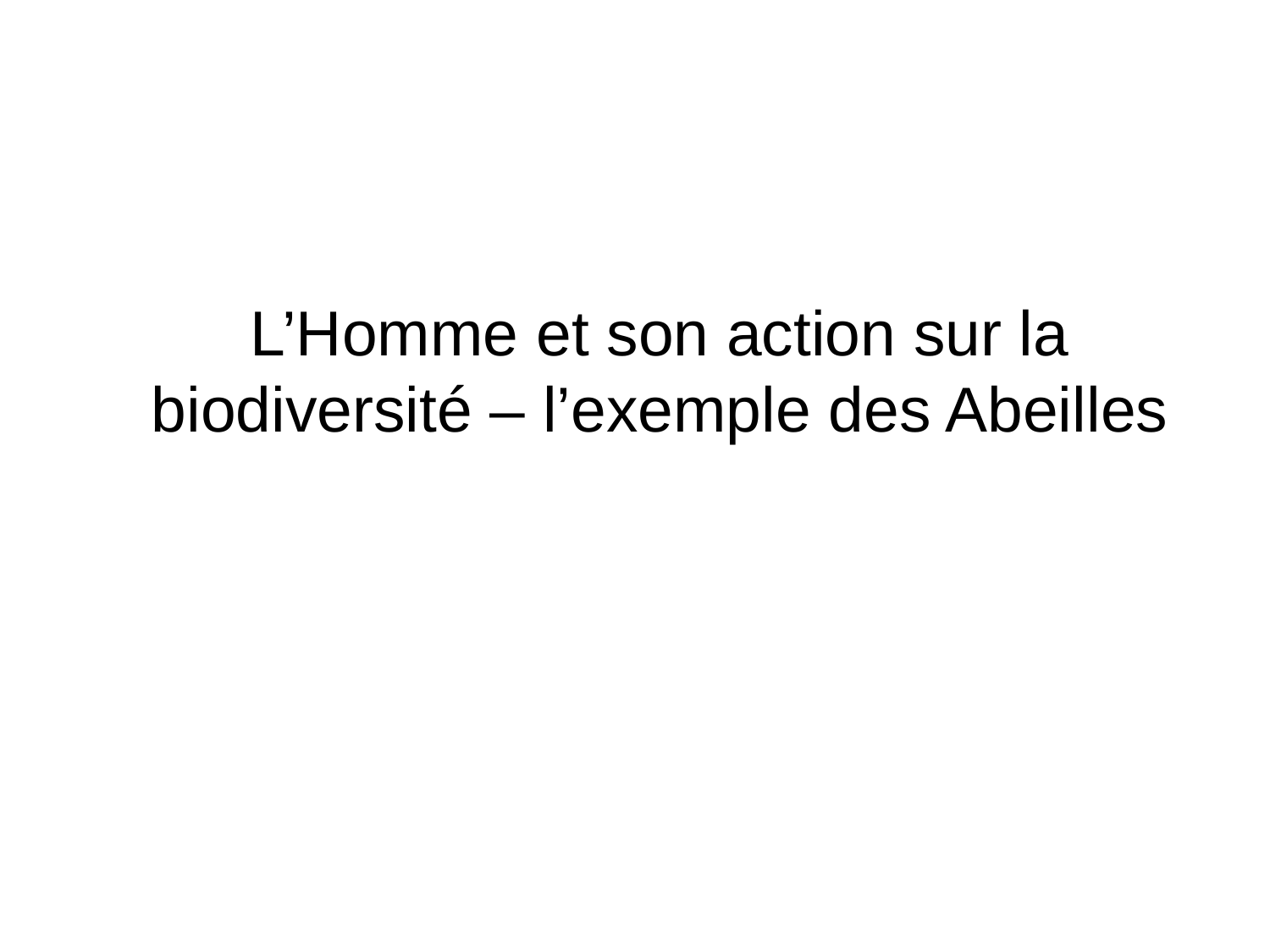

L’Homme et son action sur la biodiversité – l’exemple des Abeilles